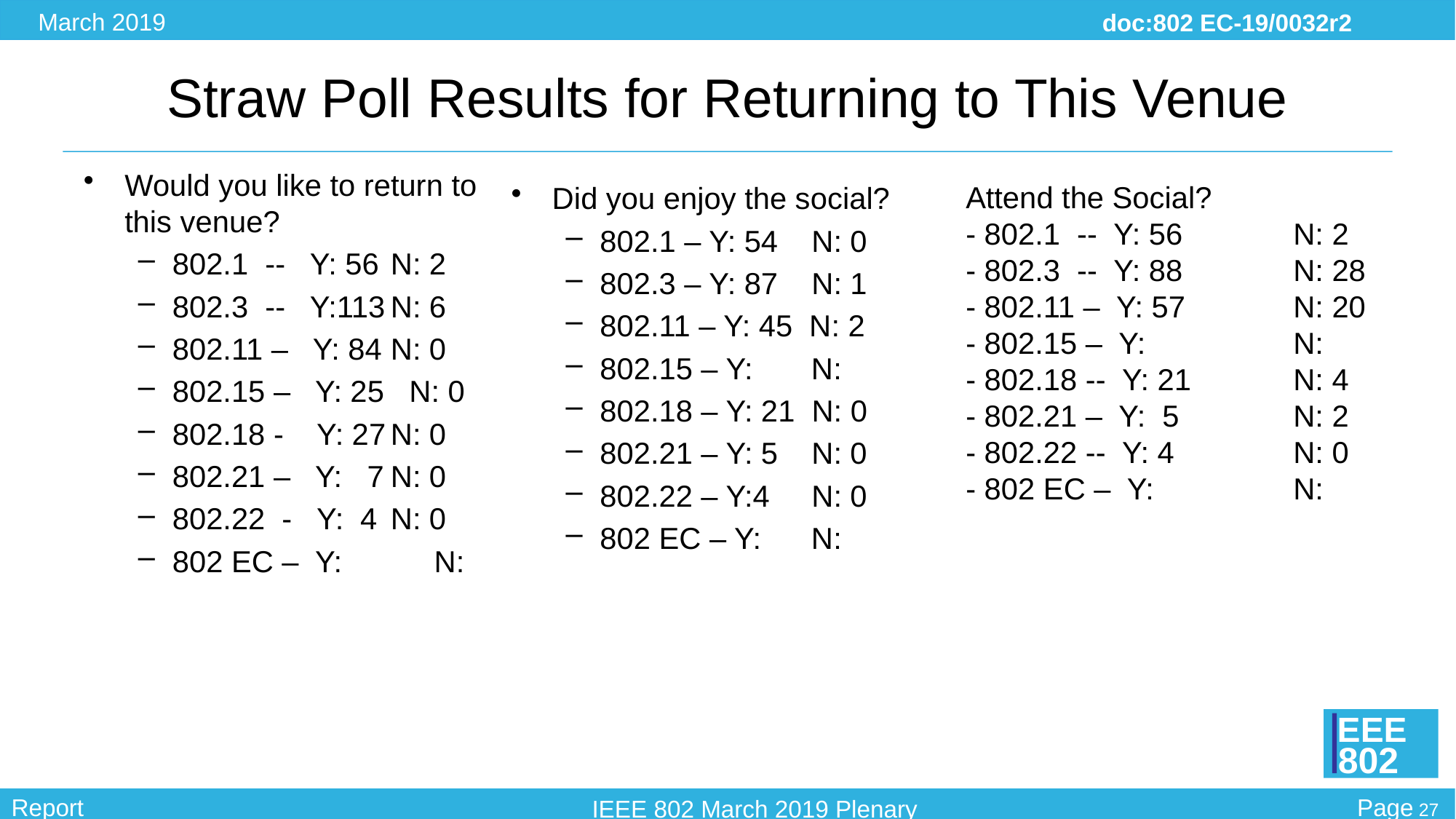

# Straw Poll Results for Returning to This Venue
Would you like to return to this venue?
802.1  --   Y: 56	N: 2
802.3  --   Y:113	N: 6
802.11 –   Y: 84	N: 0
802.15 –   Y: 25   N: 0
802.18 -    Y: 27	N: 0
802.21 –   Y:   7	N: 0
802.22  -   Y:  4	N: 0
802 EC –  Y:           N:
Attend the Social?
- 802.1  --  Y: 56		N: 2
- 802.3  --  Y: 88		N: 28
- 802.11 –  Y: 57	N: 20
- 802.15 –  Y:        	N:
- 802.18 --  Y: 21	N: 4
- 802.21 –  Y:  5		N: 2
- 802.22 --  Y: 4		N: 0
- 802 EC –  Y:      	N:

Did you enjoy the social?
802.1 – Y: 54    N: 0
802.3 – Y: 87    N: 1
802.11 – Y: 45  N: 2
802.15 – Y:       N:
802.18 – Y: 21  N: 0
802.21 – Y: 5    N: 0
802.22 – Y:4     N: 0
802 EC – Y:      N: